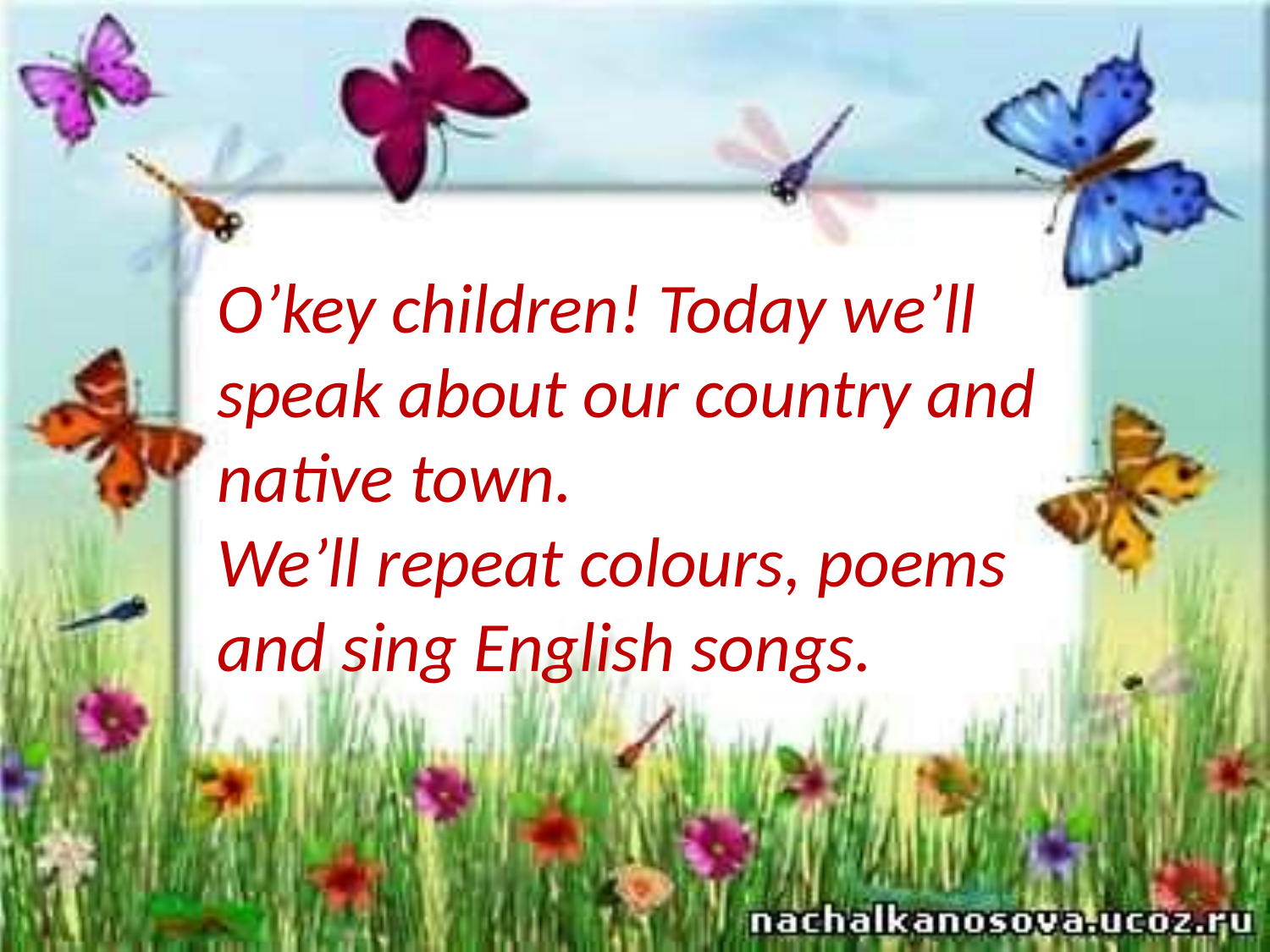

O’key children! Today we’ll speak about our country and native town.
We’ll repeat colours, poems and sing English songs.